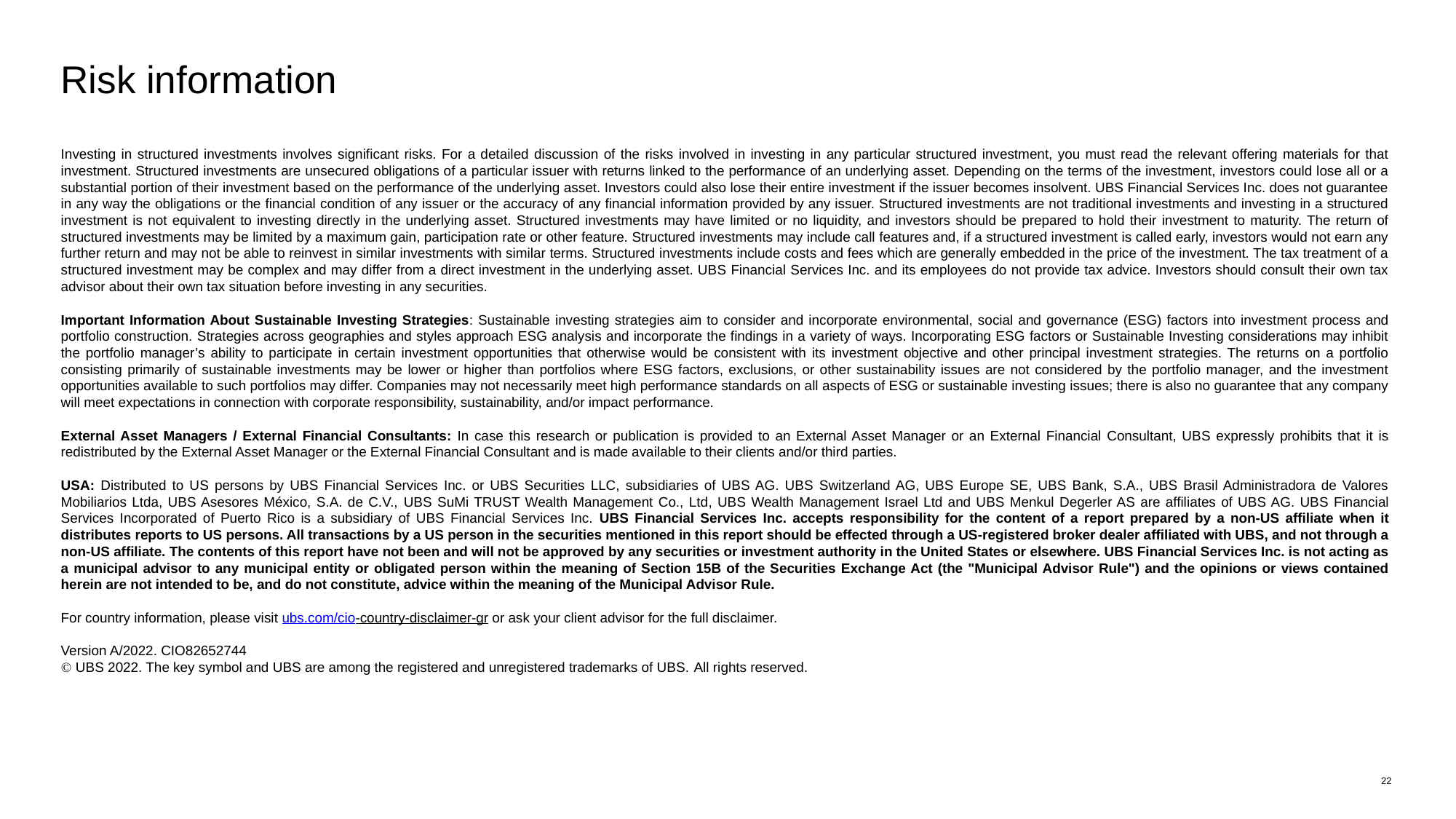

# Risk information
Investing in structured investments involves significant risks. For a detailed discussion of the risks involved in investing in any particular structured investment, you must read the relevant offering materials for that investment. Structured investments are unsecured obligations of a particular issuer with returns linked to the performance of an underlying asset. Depending on the terms of the investment, investors could lose all or a substantial portion of their investment based on the performance of the underlying asset. Investors could also lose their entire investment if the issuer becomes insolvent. UBS Financial Services Inc. does not guarantee in any way the obligations or the financial condition of any issuer or the accuracy of any financial information provided by any issuer. Structured investments are not traditional investments and investing in a structured investment is not equivalent to investing directly in the underlying asset. Structured investments may have limited or no liquidity, and investors should be prepared to hold their investment to maturity. The return of structured investments may be limited by a maximum gain, participation rate or other feature. Structured investments may include call features and, if a structured investment is called early, investors would not earn any further return and may not be able to reinvest in similar investments with similar terms. Structured investments include costs and fees which are generally embedded in the price of the investment. The tax treatment of a structured investment may be complex and may differ from a direct investment in the underlying asset. UBS Financial Services Inc. and its employees do not provide tax advice. Investors should consult their own tax advisor about their own tax situation before investing in any securities.

Important Information About Sustainable Investing Strategies: Sustainable investing strategies aim to consider and incorporate environmental, social and governance (ESG) factors into investment process and portfolio construction. Strategies across geographies and styles approach ESG analysis and incorporate the findings in a variety of ways. Incorporating ESG factors or Sustainable Investing considerations may inhibit the portfolio manager’s ability to participate in certain investment opportunities that otherwise would be consistent with its investment objective and other principal investment strategies. The returns on a portfolio consisting primarily of sustainable investments may be lower or higher than portfolios where ESG factors, exclusions, or other sustainability issues are not considered by the portfolio manager, and the investment opportunities available to such portfolios may differ. Companies may not necessarily meet high performance standards on all aspects of ESG or sustainable investing issues; there is also no guarantee that any company will meet expectations in connection with corporate responsibility, sustainability, and/or impact performance.

External Asset Managers / External Financial Consultants: In case this research or publication is provided to an External Asset Manager or an External Financial Consultant, UBS expressly prohibits that it is redistributed by the External Asset Manager or the External Financial Consultant and is made available to their clients and/or third parties.

USA: Distributed to US persons by UBS Financial Services Inc. or UBS Securities LLC, subsidiaries of UBS AG. UBS Switzerland AG, UBS Europe SE, UBS Bank, S.A., UBS Brasil Administradora de Valores Mobiliarios Ltda, UBS Asesores México, S.A. de C.V., UBS SuMi TRUST Wealth Management Co., Ltd, UBS Wealth Management Israel Ltd and UBS Menkul Degerler AS are affiliates of UBS AG. UBS Financial Services Incorporated of Puerto Rico is a subsidiary of UBS Financial Services Inc. UBS Financial Services Inc. accepts responsibility for the content of a report prepared by a non-US affiliate when it distributes reports to US persons. All transactions by a US person in the securities mentioned in this report should be effected through a US-registered broker dealer affiliated with UBS, and not through a non-US affiliate. The contents of this report have not been and will not be approved by any securities or investment authority in the United States or elsewhere. UBS Financial Services Inc. is not acting as a municipal advisor to any municipal entity or obligated person within the meaning of Section 15B of the Securities Exchange Act (the "Municipal Advisor Rule") and the opinions or views contained herein are not intended to be, and do not constitute, advice within the meaning of the Municipal Advisor Rule.

For country information, please visit ubs.com/cio-country-disclaimer-gr or ask your client advisor for the full disclaimer.

Version A/2022. CIO82652744
© UBS 2022. The key symbol and UBS are among the registered and unregistered trademarks of UBS. All rights reserved.